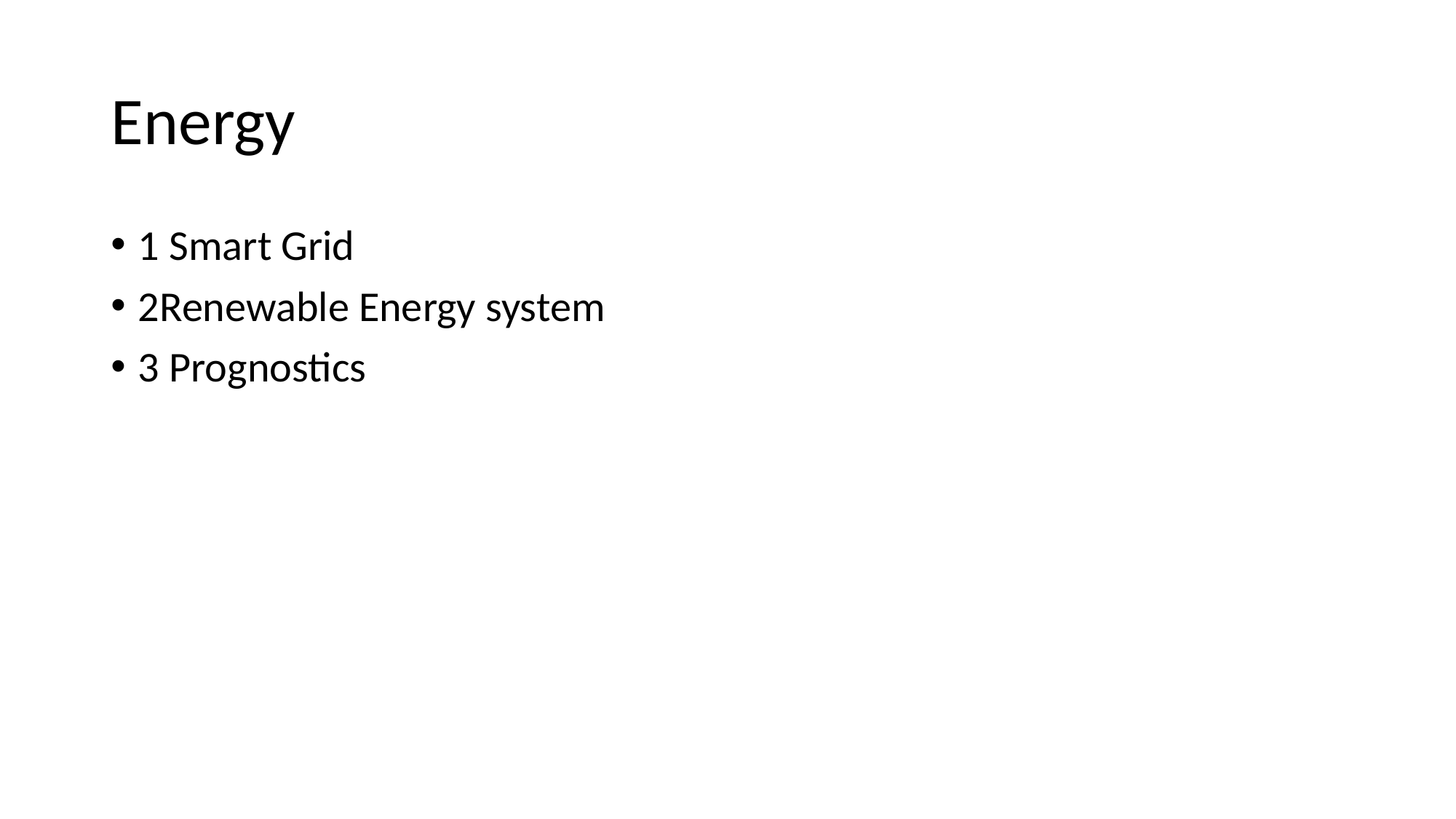

# Energy
1 Smart Grid
2Renewable Energy system
3 Prognostics